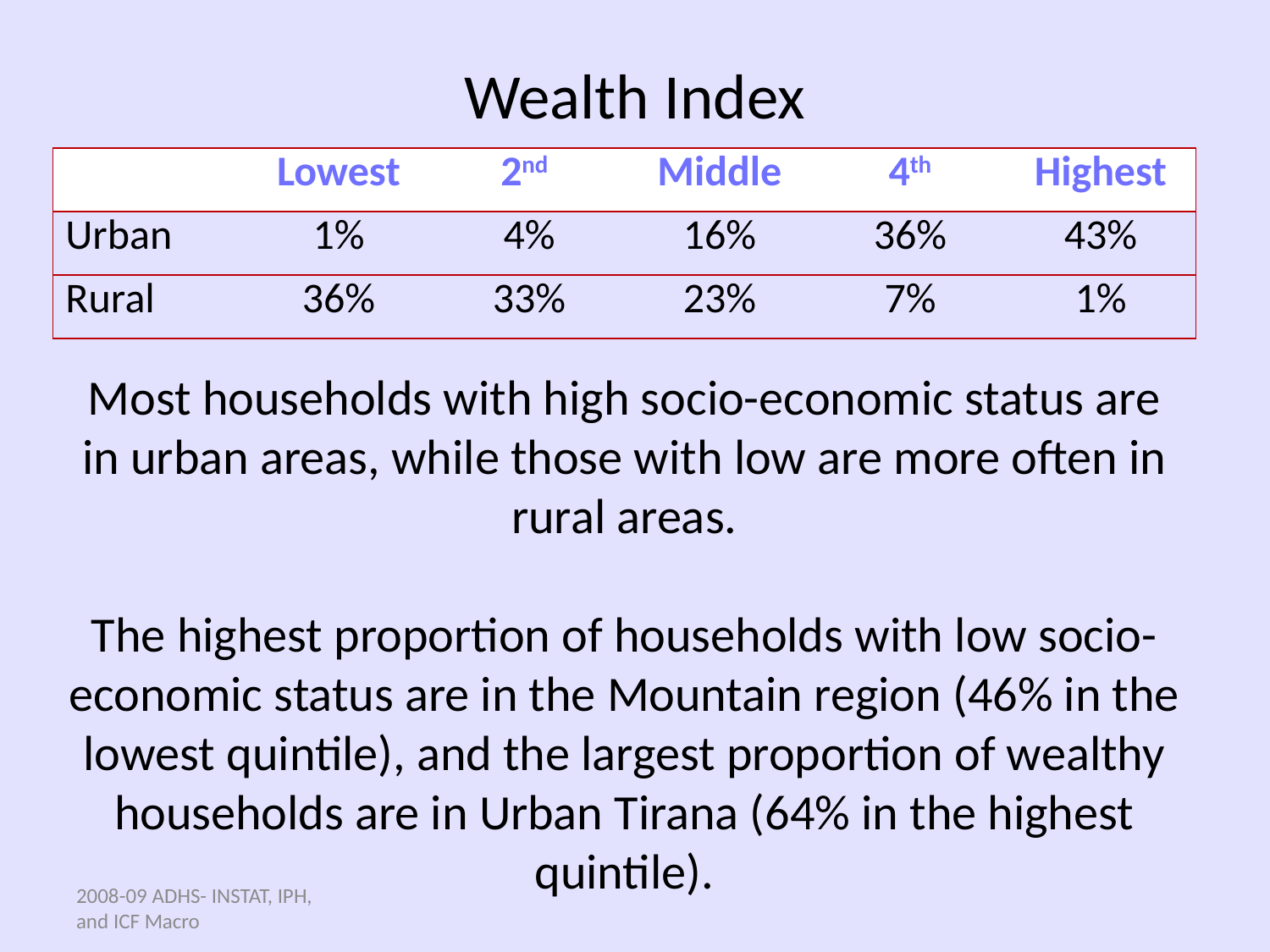

# Wealth Index
|  | Lowest | 2nd | Middle | 4th | Highest |
| --- | --- | --- | --- | --- | --- |
| Urban | 1% | 4% | 16% | 36% | 43% |
| Rural | 36% | 33% | 23% | 7% | 1% |
Most households with high socio-economic status are in urban areas, while those with low are more often in rural areas.

The highest proportion of households with low socio-economic status are in the Mountain region (46% in the lowest quintile), and the largest proportion of wealthy households are in Urban Tirana (64% in the highest quintile).
2008-09 ADHS- INSTAT, IPH, and ICF Macro